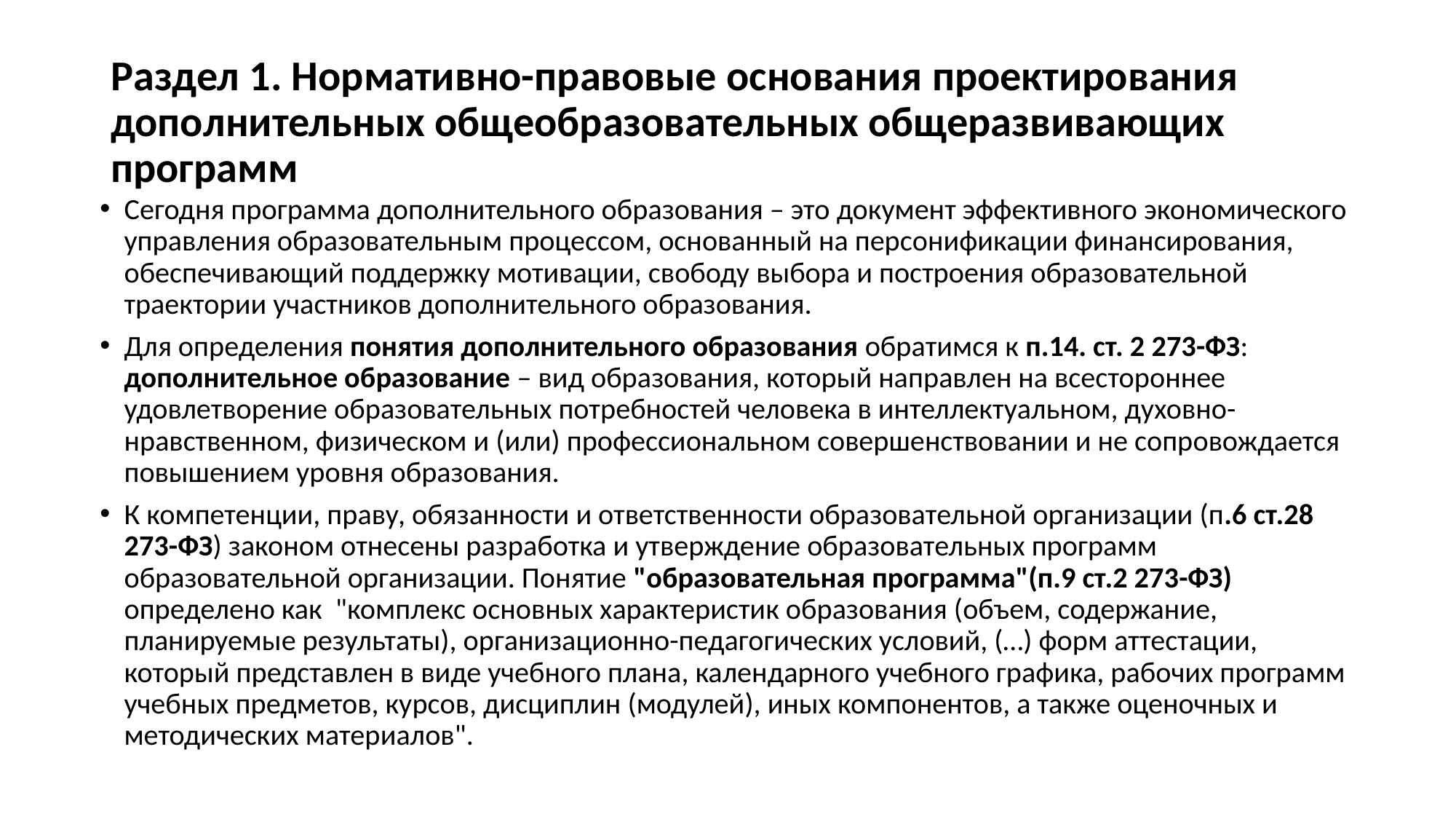

# Раздел 1. Нормативно-правовые основания проектирования дополнительных общеобразовательных общеразвивающих программ
Сегодня программа дополнительного образования – это документ эффективного экономического управления образовательным процессом, основанный на персонификации финансирования, обеспечивающий поддержку мотивации, свободу выбора и построения образовательной траектории участников дополнительного образования.
Для определения понятия дополнительного образования обратимся к п.14. ст. 2 273-ФЗ: дополнительное образование – вид образования, который направлен на всестороннее удовлетворение образовательных потребностей человека в интеллектуальном, духовно-нравственном, физическом и (или) профессиональном совершенствовании и не сопровождается повышением уровня образования.
К компетенции, праву, обязанности и ответственности образовательной организации (п.6 ст.28 273-ФЗ) законом отнесены разработка и утверждение образовательных программ образовательной организации. Понятие "образовательная программа"(п.9 ст.2 273-ФЗ) определено как  "комплекс основных характеристик образования (объем, содержание, планируемые результаты), организационно-педагогических условий, (…) форм аттестации, который представлен в виде учебного плана, календарного учебного графика, рабочих программ учебных предметов, курсов, дисциплин (модулей), иных компонентов, а также оценочных и методических материалов".